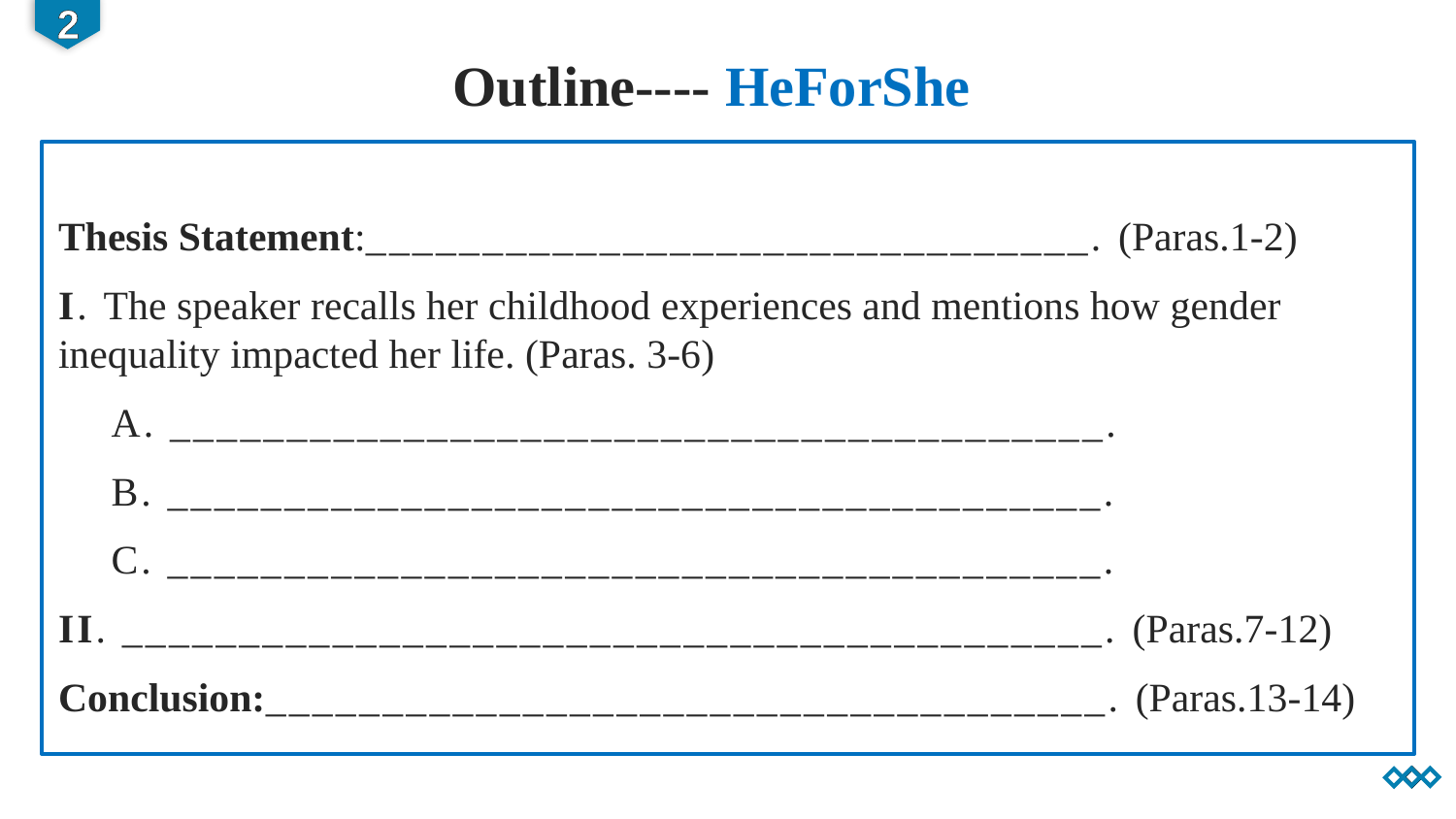

2
# Outline---- HeForShe

Thesis Statement:_______________________________. (Paras.1-2)
I. The speaker recalls her childhood experiences and mentions how gender inequality impacted her life. (Paras. 3-6)
    A. ________________________________________.
    B. ________________________________________.
    C. ________________________________________.
II. __________________________________________. (Paras.7-12)
Conclusion:____________________________________. (Paras.13-14)